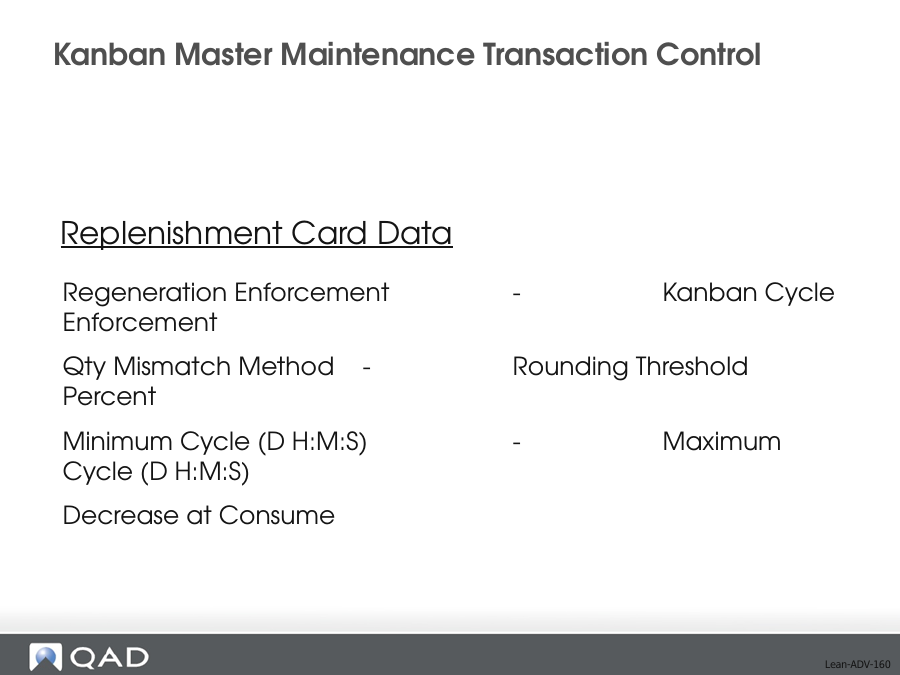

# Kanban Master Maintenance Transaction Control
Replenishment Card Data
Regeneration Enforcement 	- 	Kanban Cycle Enforcement
Qty Mismatch Method	-	Rounding Threshold Percent
Minimum Cycle (D H:M:S)	-	Maximum Cycle (D H:M:S)
Decrease at Consume
Lean-ADV-160